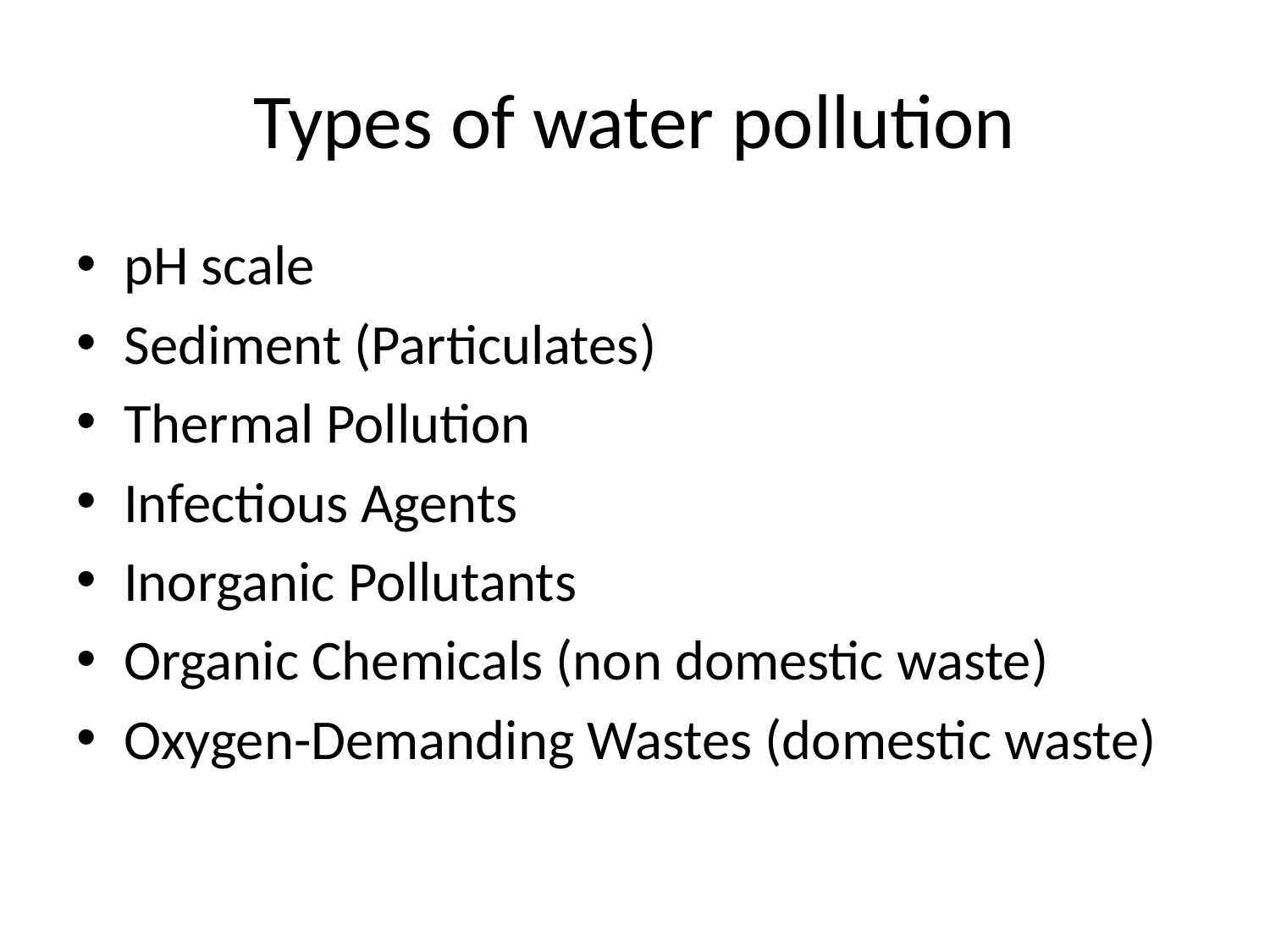

# Types of water pollution
pH scale
Sediment (Particulates)
Thermal Pollution
Infectious Agents
Inorganic Pollutants
Organic Chemicals (non domestic waste)
Oxygen-Demanding Wastes (domestic waste)